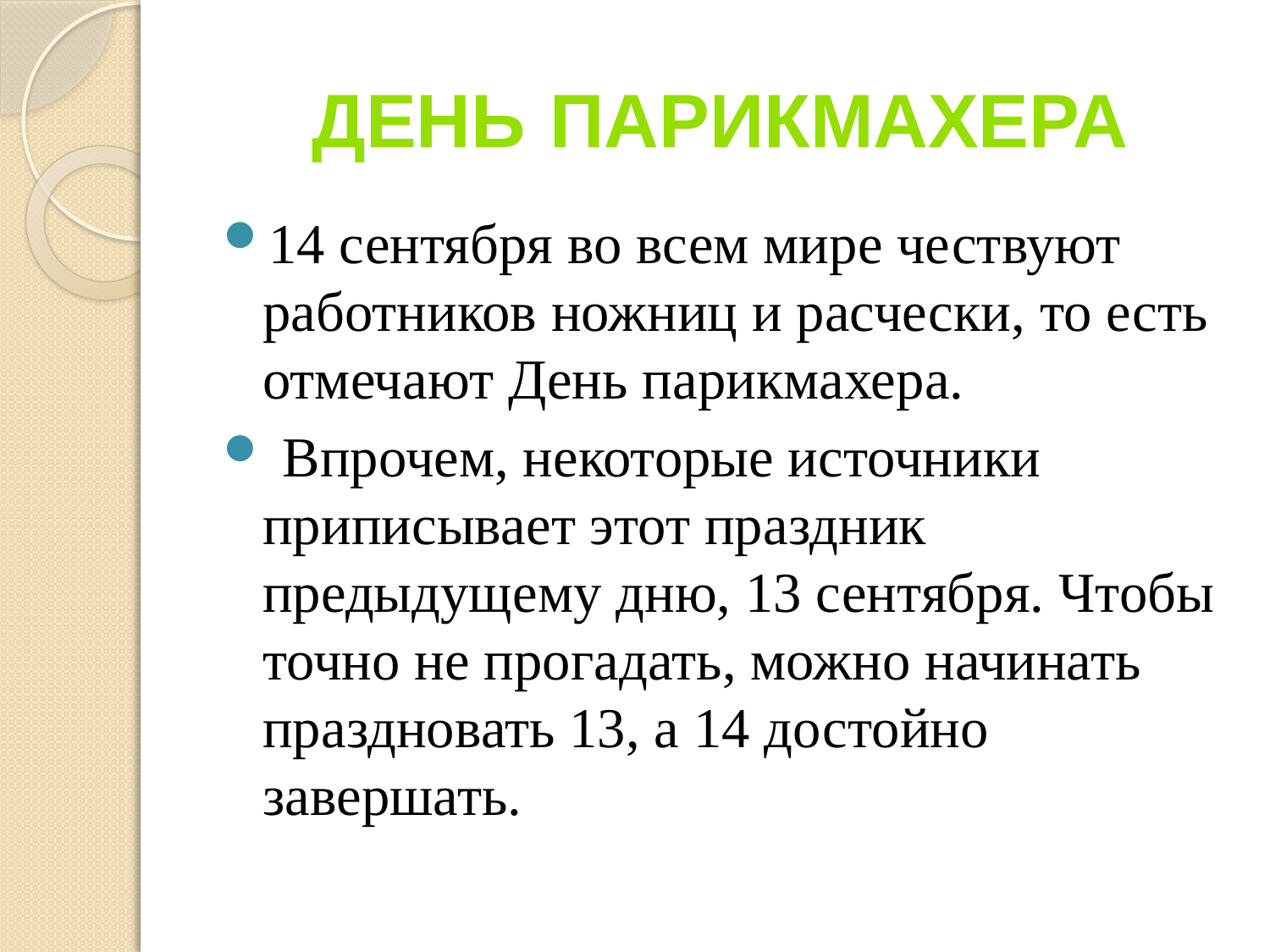

# День парикмахера
14 сентября во всем мире чествуют работников ножниц и расчески, то есть отмечают День парикмахера.
 Впрочем, некоторые источники приписывает этот праздник предыдущему дню, 13 сентября. Чтобы точно не прогадать, можно начинать праздновать 13, а 14 достойно завершать.